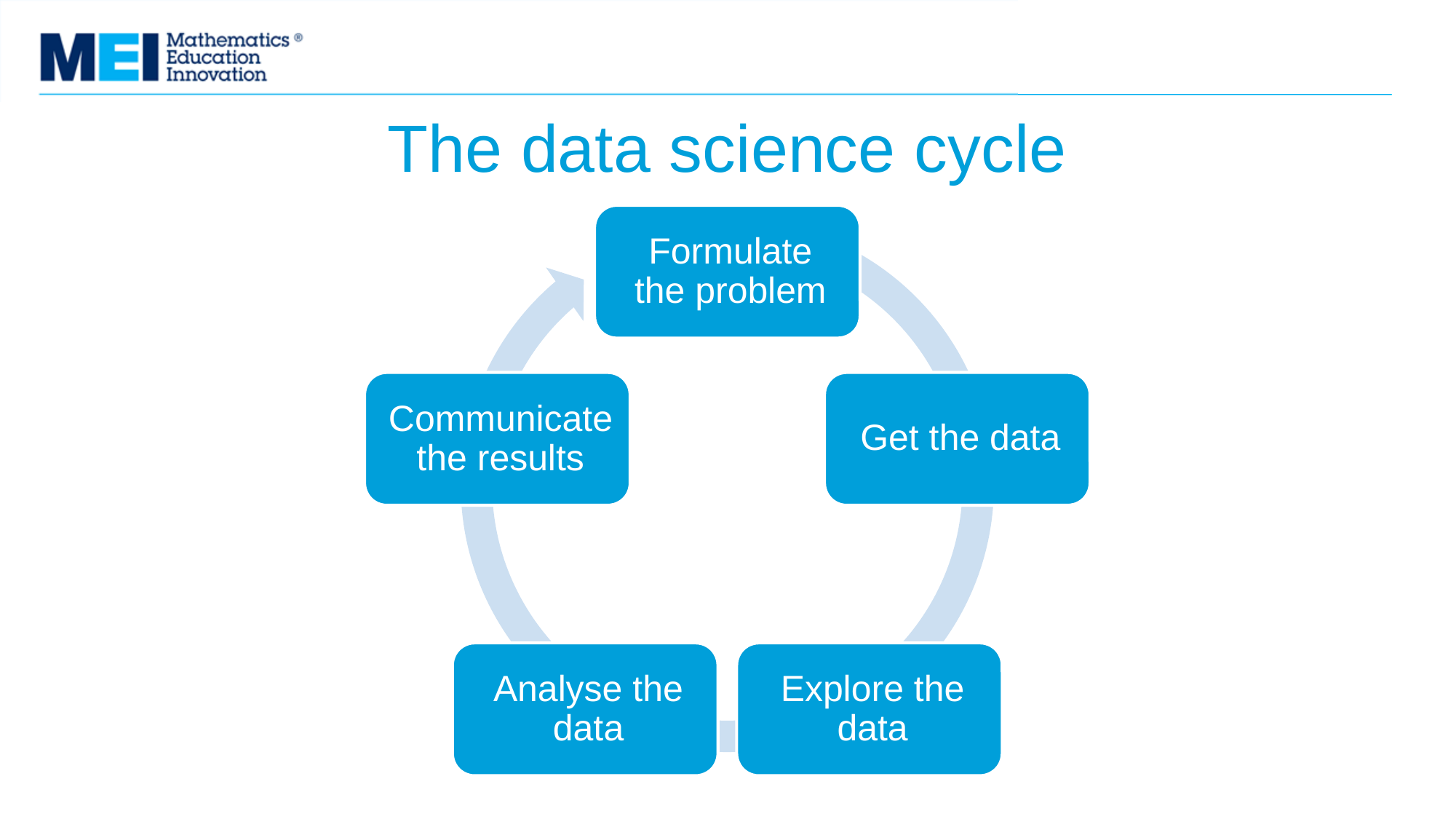

# The data science cycle
Formulate the problem
Get the data
Explore the data
Analyse the data
Communicate the results